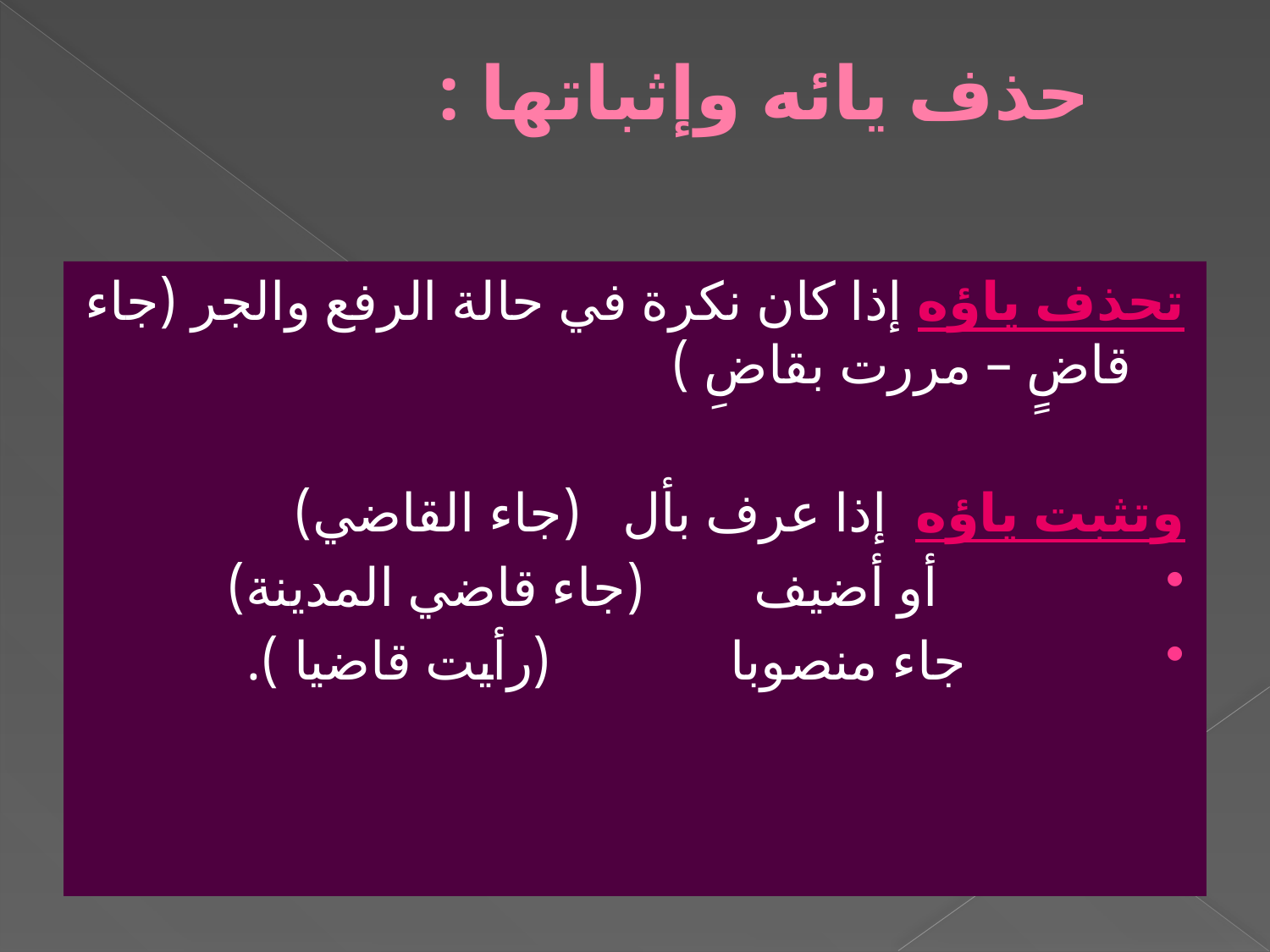

# حذف يائه وإثباتها :
تحذف ياؤه إذا كان نكرة في حالة الرفع والجر (جاء قاضٍ – مررت بقاضِ )

وتثبت ياؤه  إذا عرف بأل   (جاء القاضي)
              أو أضيف        (جاء قاضي المدينة)
            جاء منصوبا             (رأيت قاضيا ).